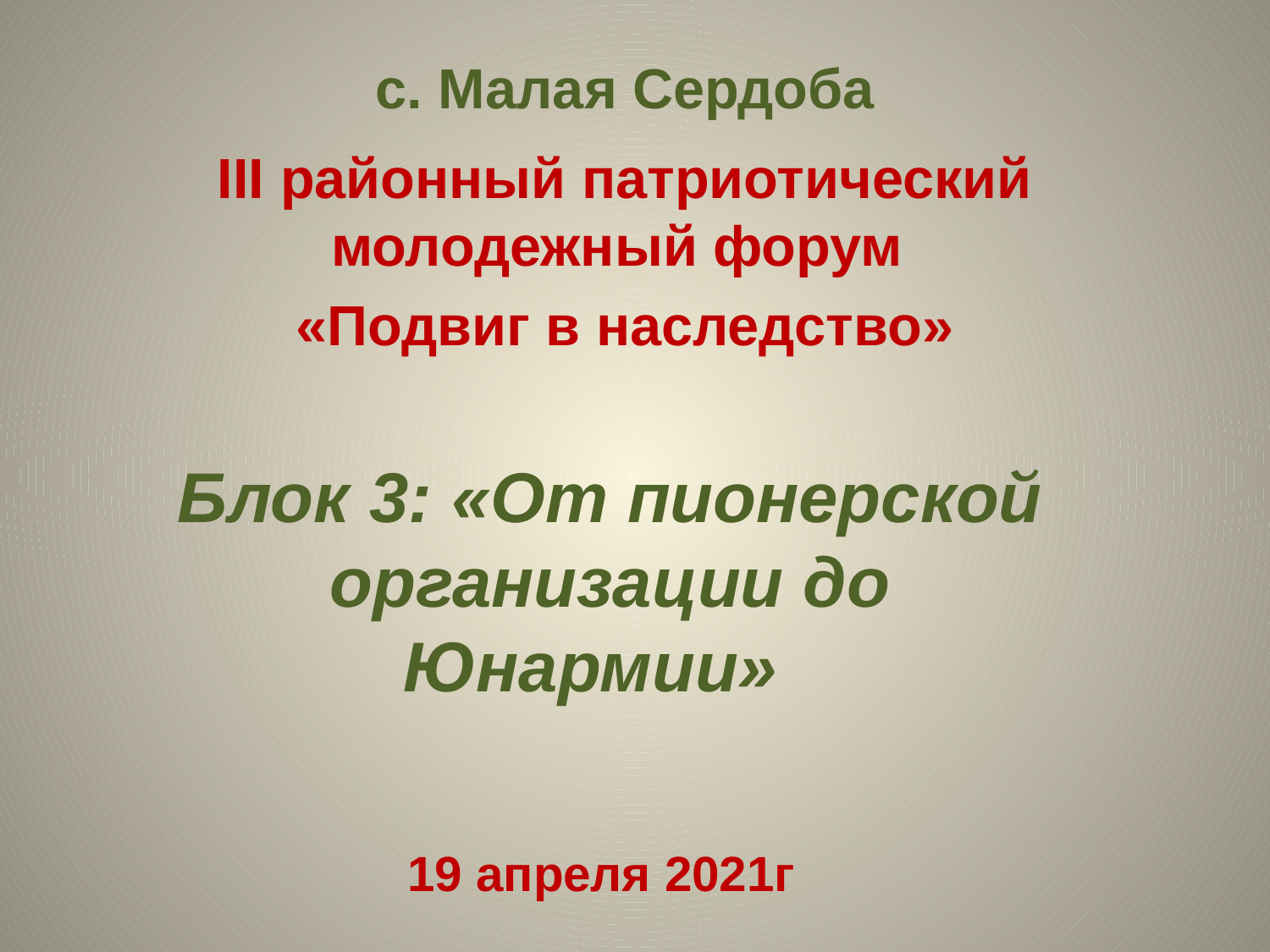

с. Малая Сердоба
III районный патриотический молодежный форум
«Подвиг в наследство»
#
Блок 3: «От пионерской организации до Юнармии»
19 апреля 2021г